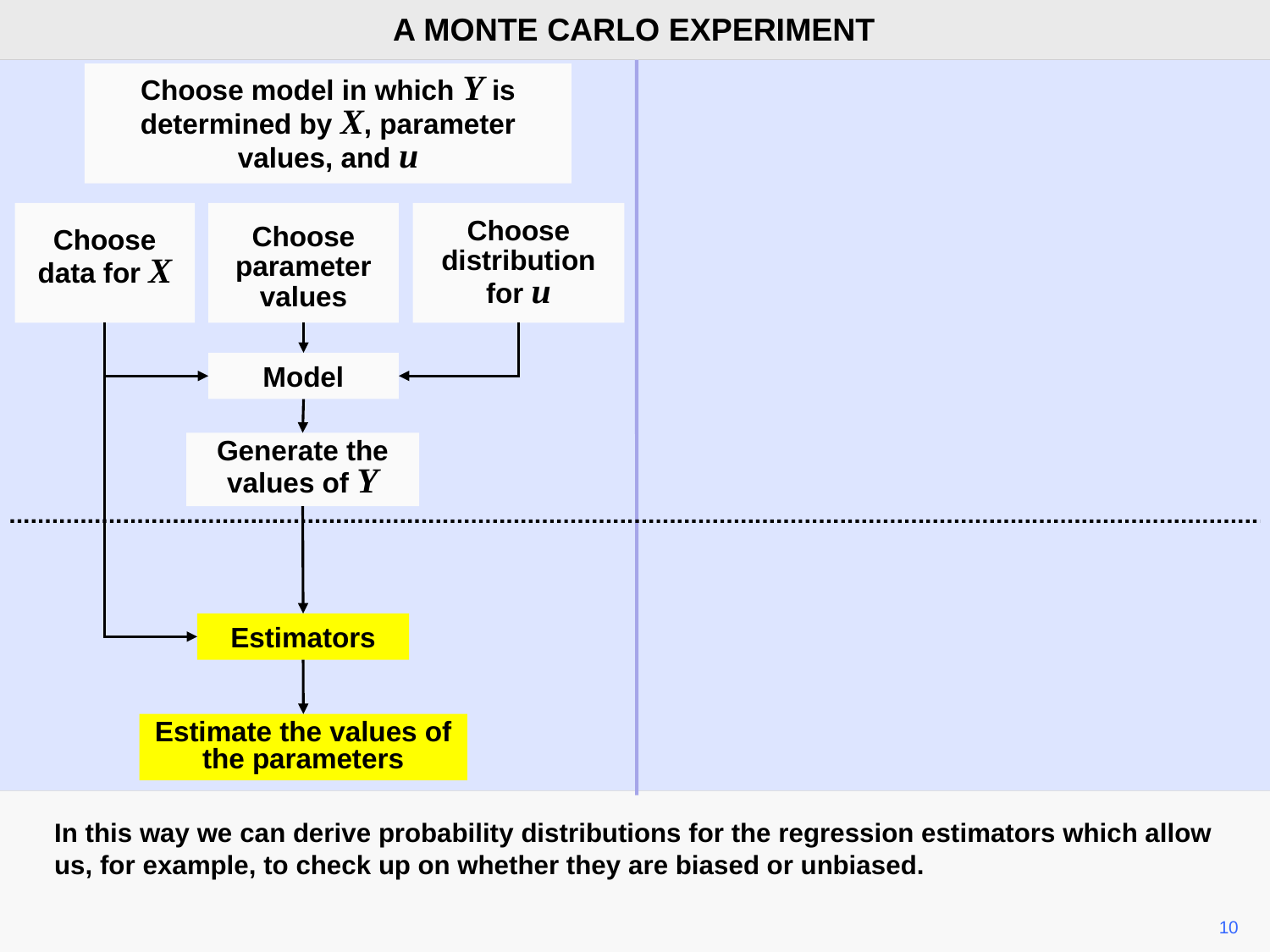

A MONTE CARLO EXPERIMENT

Choose model in which Y is determined by X, parameter values, and u

Choose
data for X

Choose
parameter
values

Choose
distribution
for u
Model
Generate the values of Y

Estimators
Estimate the values of the parameters

In this way we can derive probability distributions for the regression estimators which allow us, for example, to check up on whether they are biased or unbiased.
10